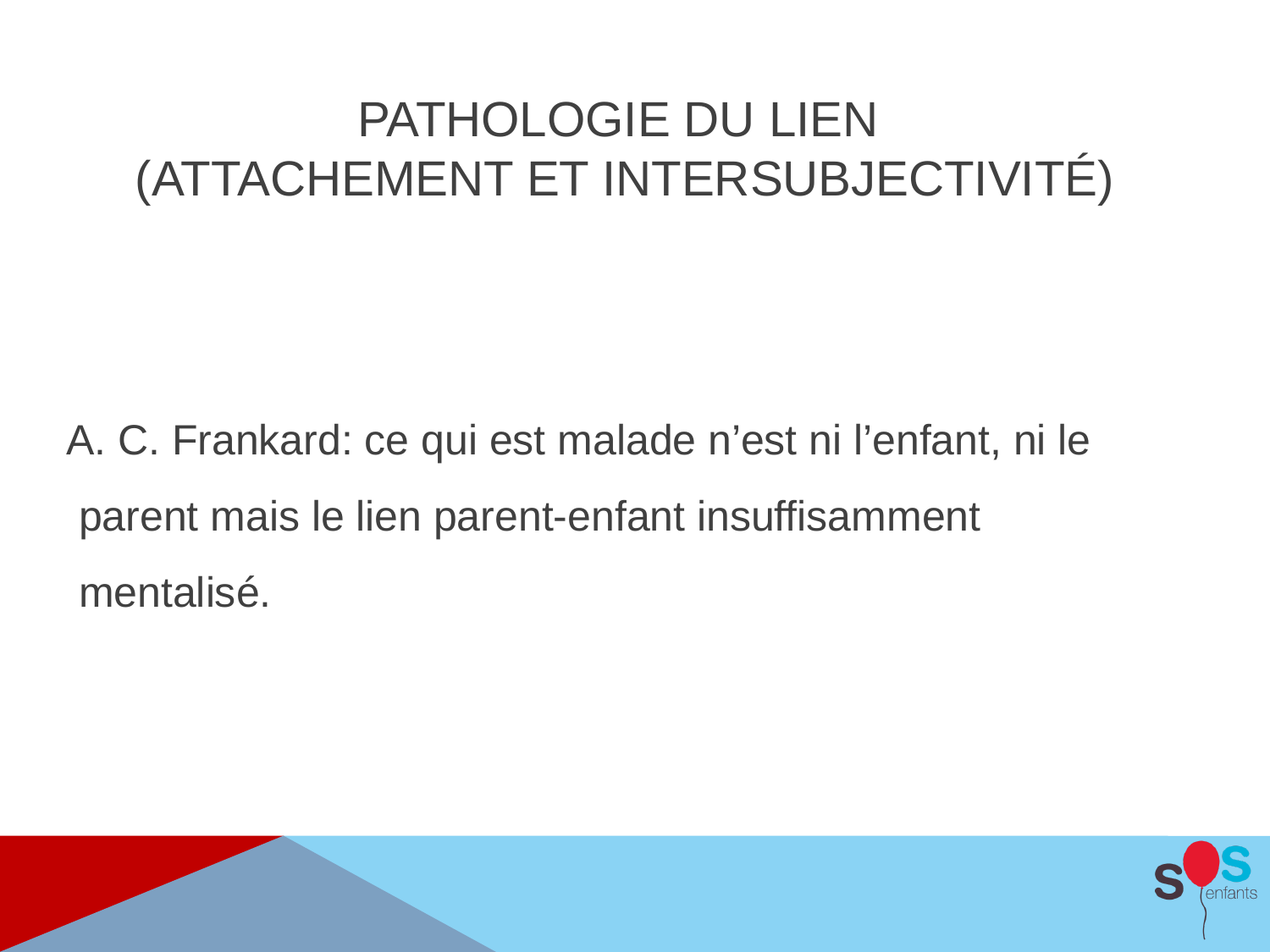

# Pathologie du lien (attachement et intersubjectivité)

A. C. Frankard: ce qui est malade n’est ni l’enfant, ni le parent mais le lien parent-enfant insuffisamment mentalisé.